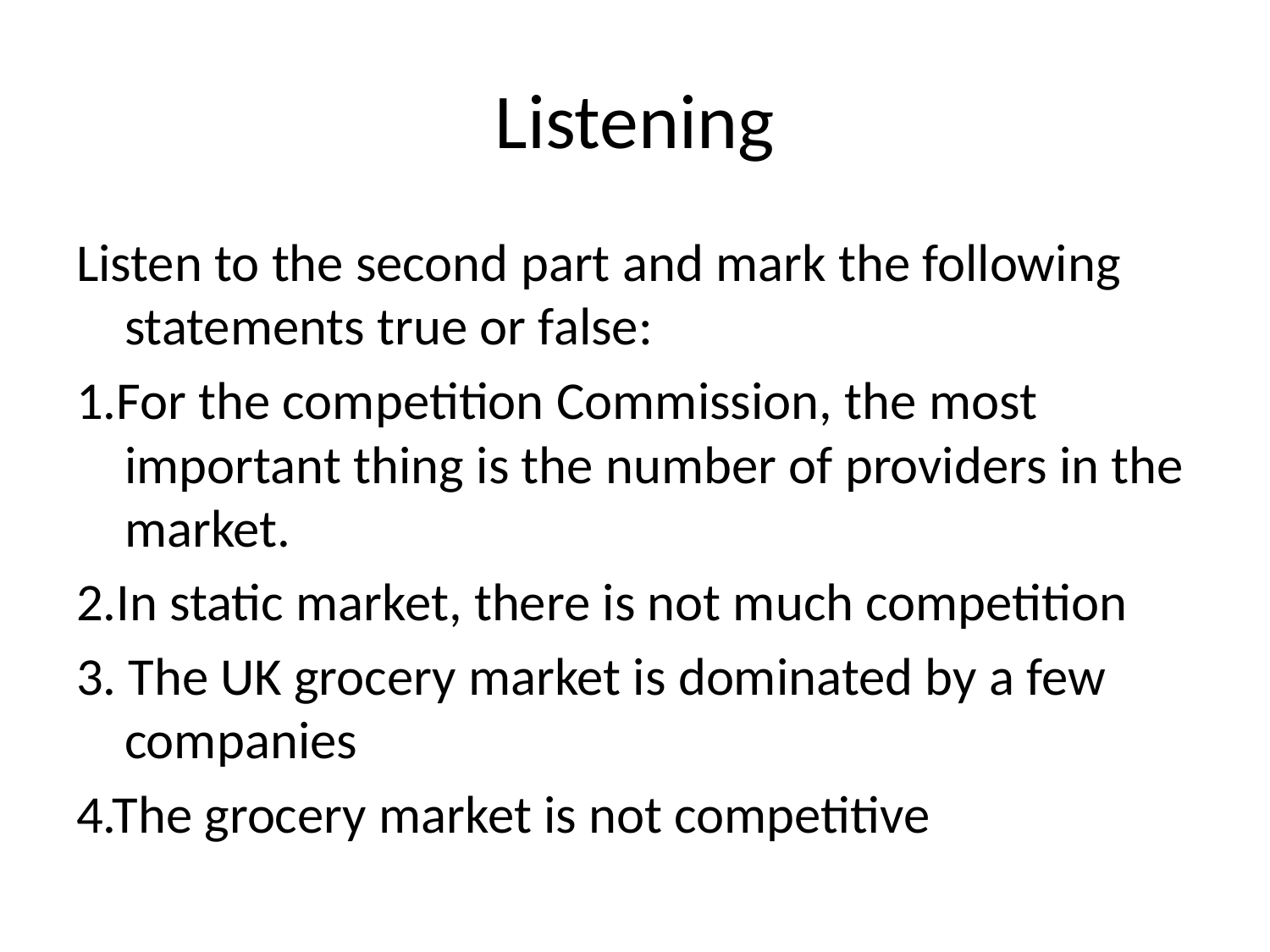

# Listening
Listen to the second part and mark the following statements true or false:
1.For the competition Commission, the most important thing is the number of providers in the market.
2.In static market, there is not much competition
3. The UK grocery market is dominated by a few companies
4.The grocery market is not competitive